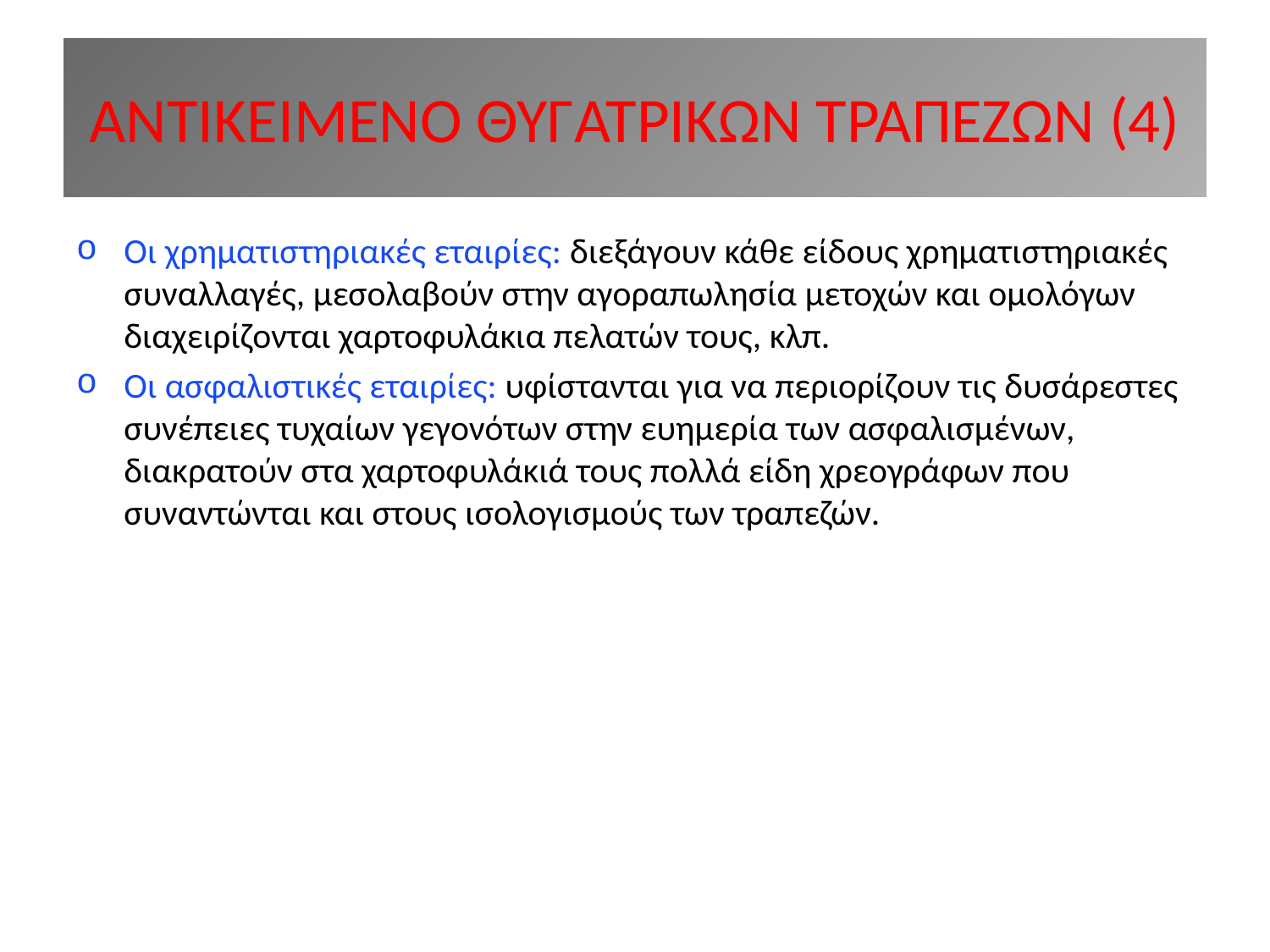

# ΑΝΤΙΚΕΙΜΕΝΟ ΘΥΓΑΤΡΙΚΩΝ ΤΡΑΠΕΖΩΝ (4)
Οι χρηματιστηριακές εταιρίες: διεξάγουν κάθε είδους χρηματιστηριακές συναλλαγές, μεσολαβούν στην αγοραπωλησία μετοχών και ομολόγων διαχειρίζονται χαρτοφυλάκια πελατών τους, κλπ.
Οι ασφαλιστικές εταιρίες: υφίστανται για να περιορίζουν τις δυσάρεστες συνέπειες τυχαίων γεγονότων στην ευημερία των ασφαλισμένων, διακρατούν στα χαρτοφυλάκιά τους πολλά είδη χρεογράφων που συναντώνται και στους ισολογισμούς των τραπεζών.